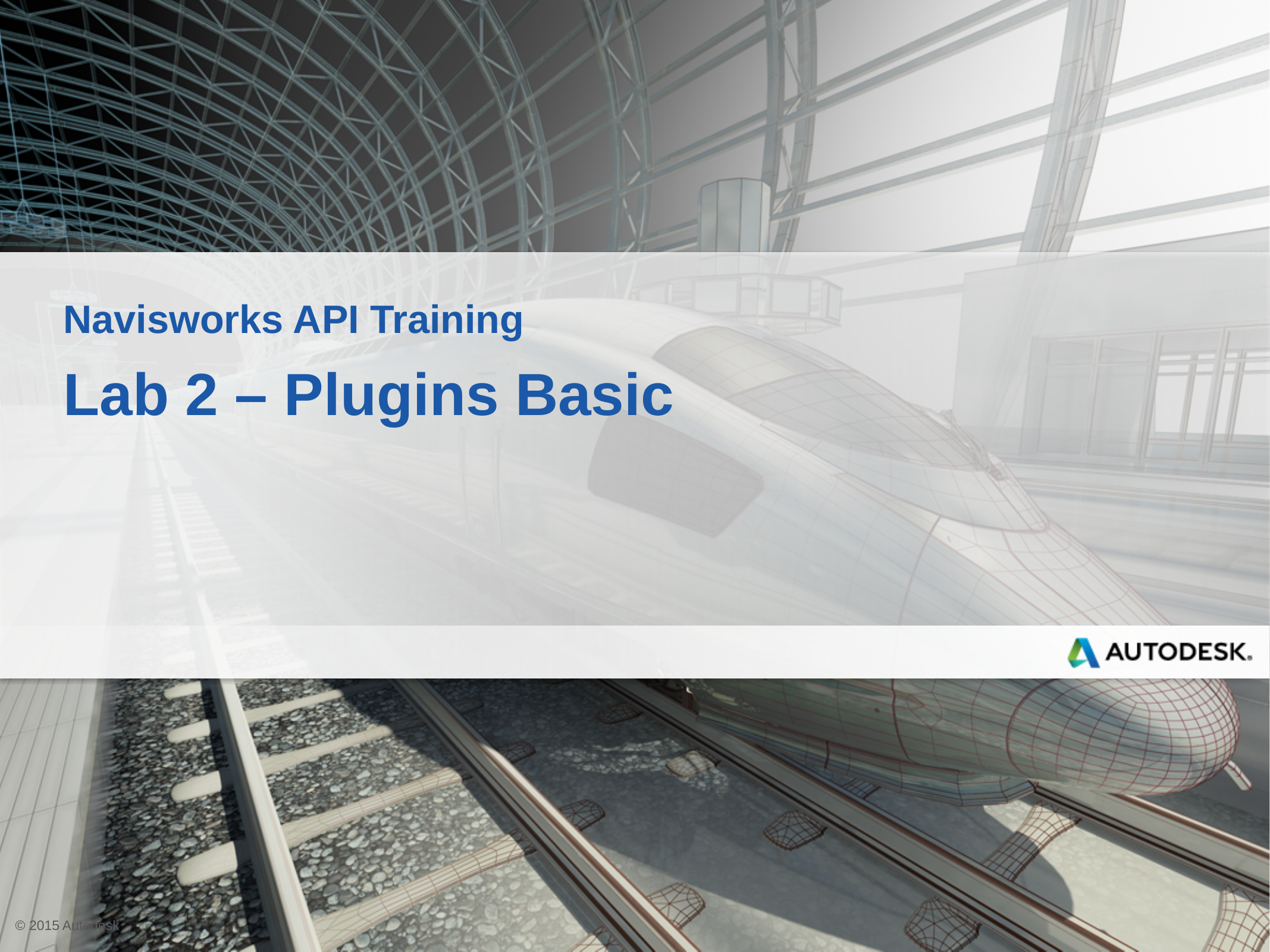

Navisworks API Training
Lab 2 – Plugins Basic